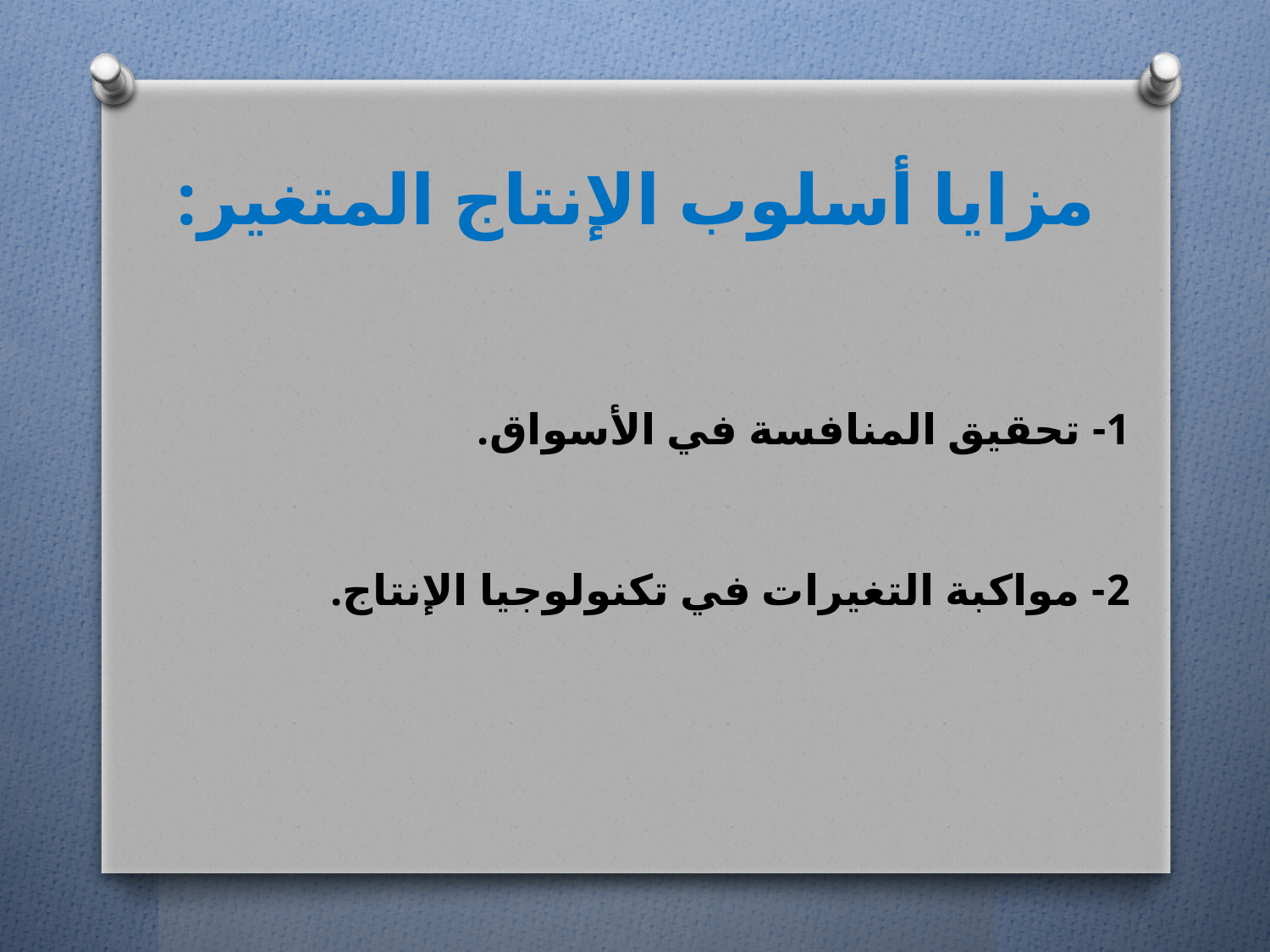

# مزايا أسلوب الإنتاج المتغير:
1- تحقيق المنافسة في الأسواق.
2- مواكبة التغيرات في تكنولوجيا الإنتاج.